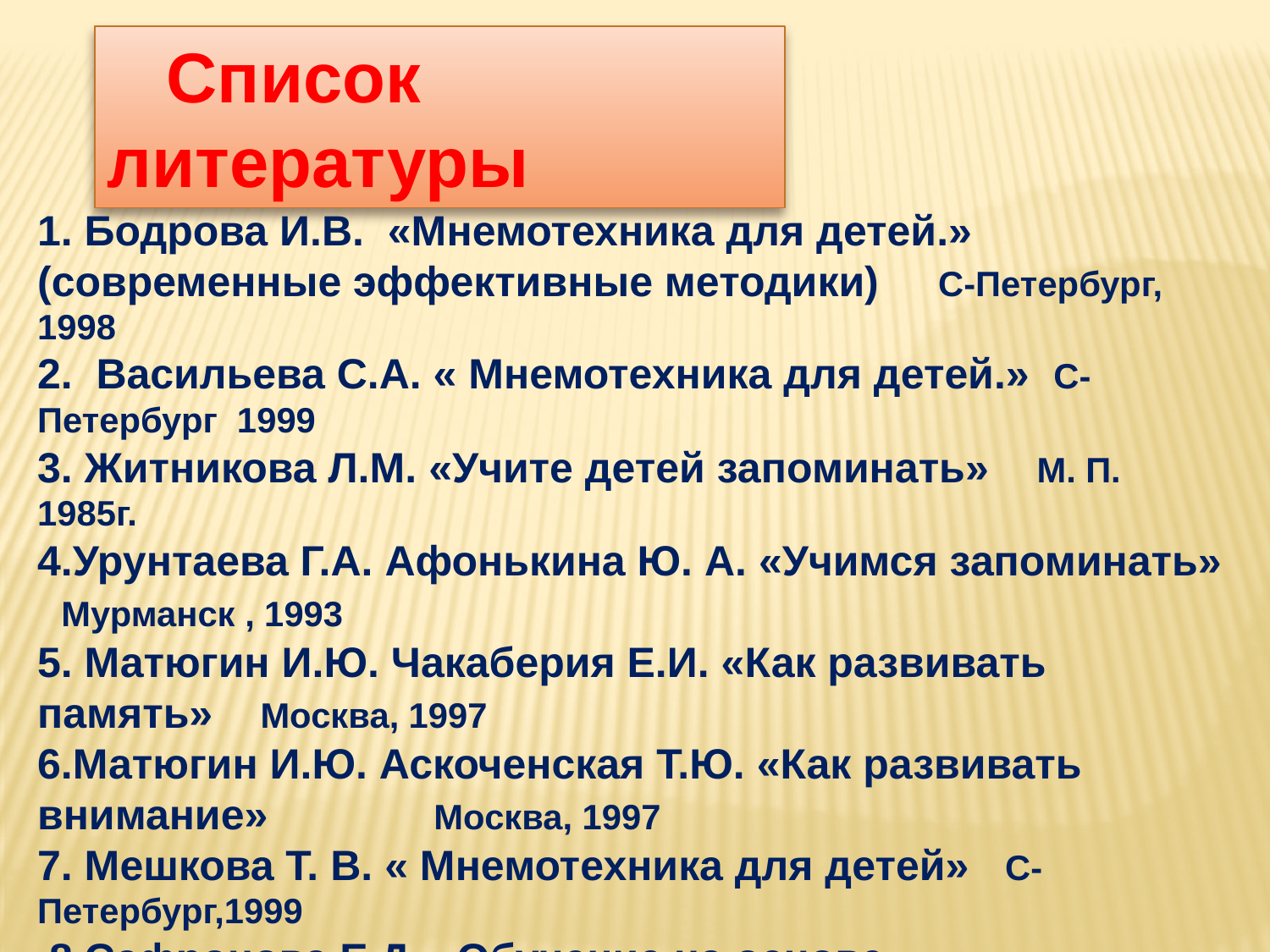

Список литературы

1. Бодрова И.В.  «Мнемотехника для детей.» (современные эффективные методики)     С-Петербург, 1998
2.  Васильева С.А. « Мнемотехника для детей.»  С-Петербург  1999
3. Житникова Л.М. «Учите детей запоминать»    М. П.  1985г.
4.Урунтаева Г.А. Афонькина Ю. А. «Учимся запоминать»   Мурманск , 1993
5. Матюгин И.Ю. Чакаберия Е.И. «Как развивать память»    Москва, 1997
6.Матюгин И.Ю. Аскоченская Т.Ю. «Как развивать внимание»              Москва, 1997
7. Мешкова Т. В. « Мнемотехника для детей»   С-Петербург,1999
 8.Сафронова Е.Д. «Обучение на основе интеллектуального тренинга»                                        С-Петербург. 1996